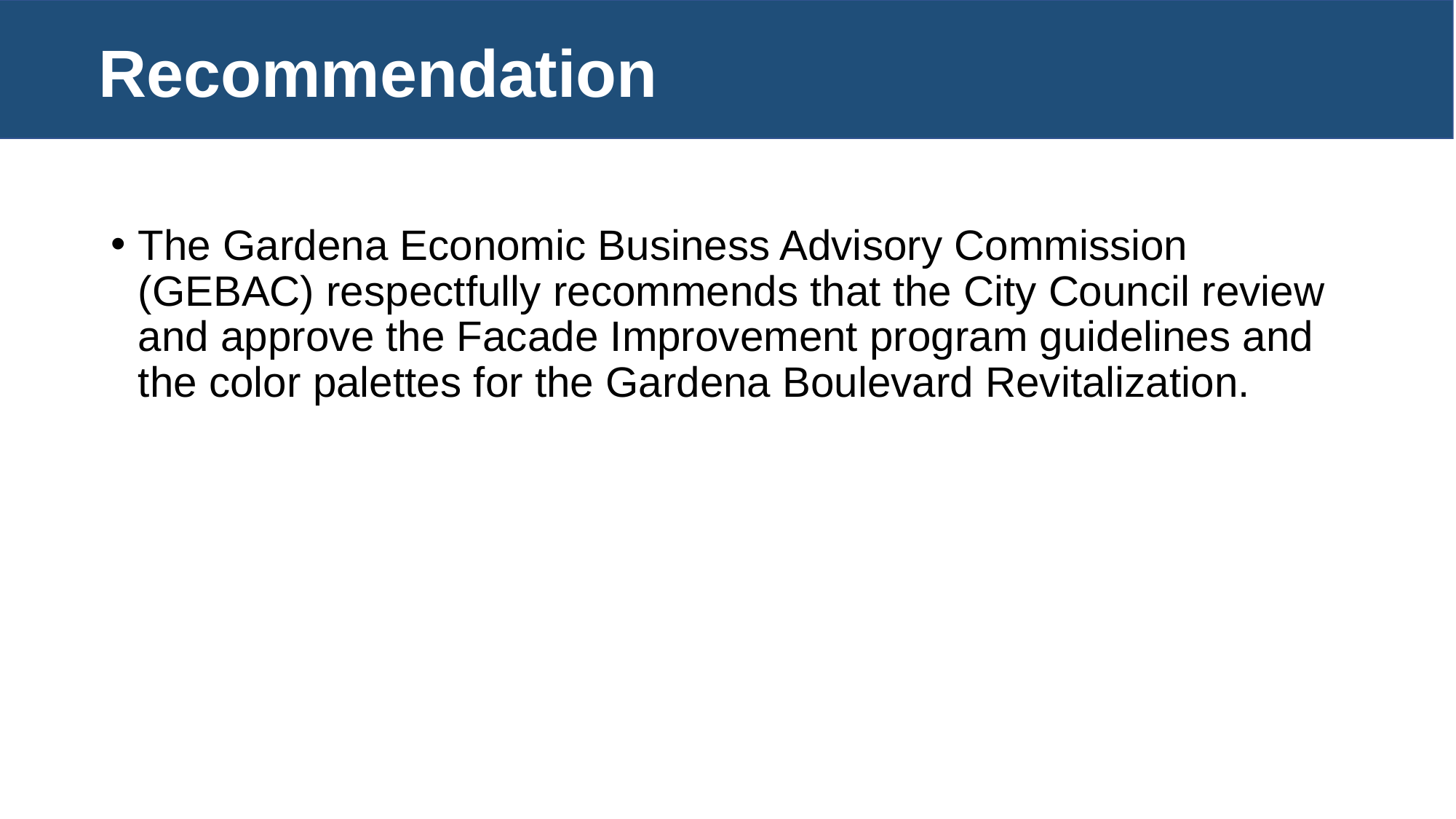

# Recommendation
The Gardena Economic Business Advisory Commission (GEBAC) respectfully recommends that the City Council review and approve the Facade Improvement program guidelines and the color palettes for the Gardena Boulevard Revitalization.